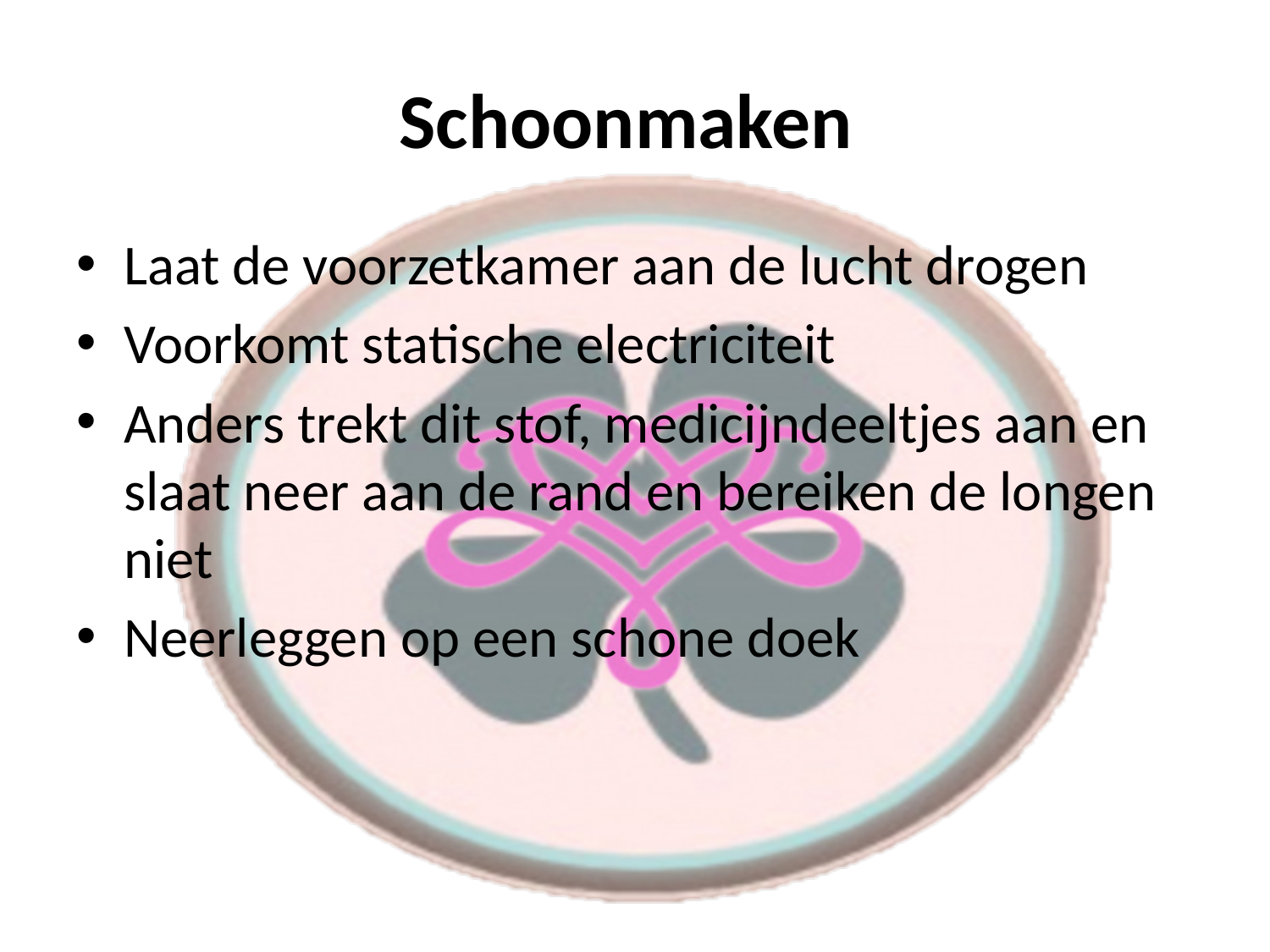

# Schoonmaken
Laat de voorzetkamer aan de lucht drogen
Voorkomt statische electriciteit
Anders trekt dit stof, medicijndeeltjes aan en slaat neer aan de rand en bereiken de longen niet
Neerleggen op een schone doek